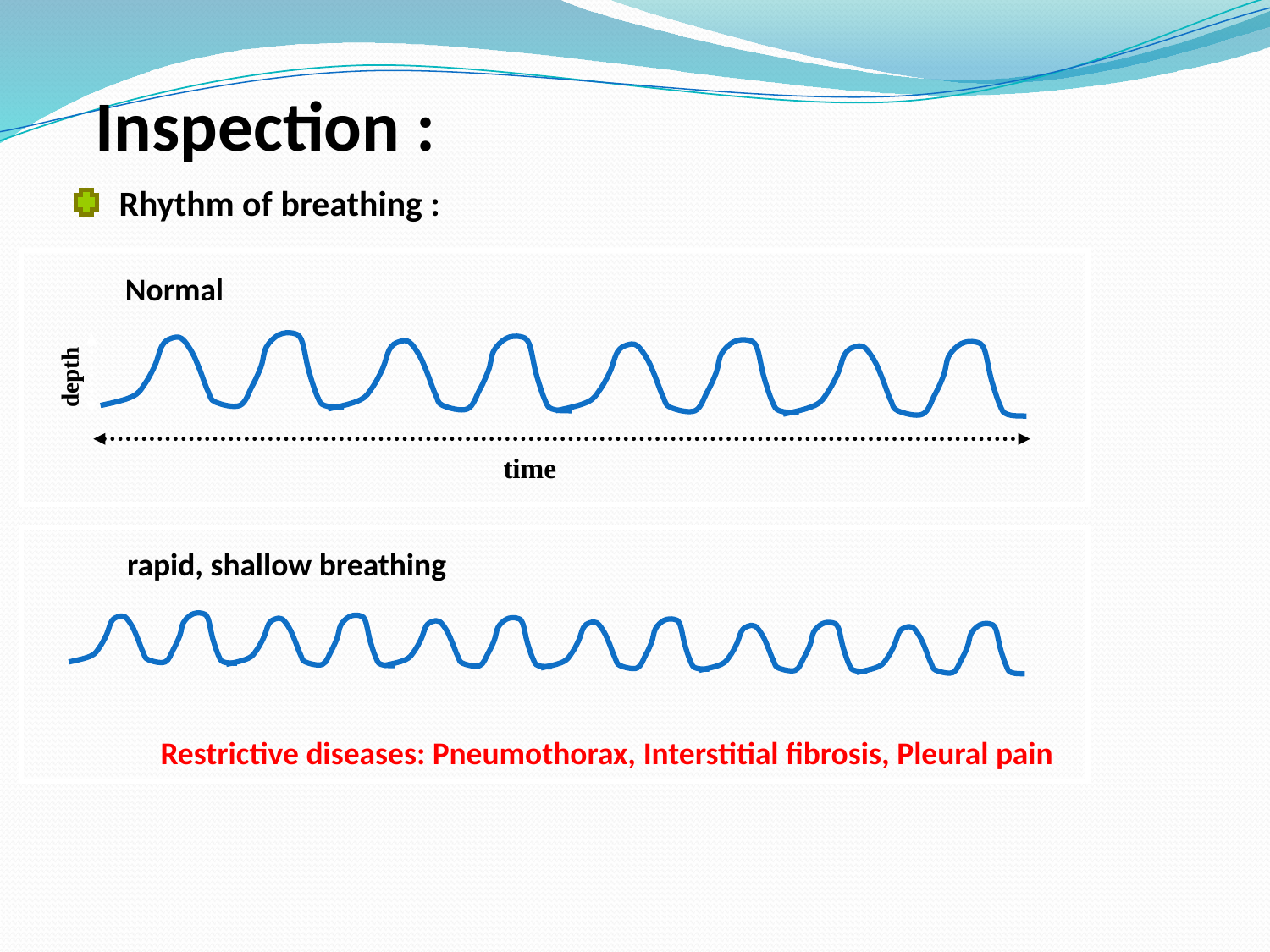

Inspection :
Rhythm of breathing :

Normal

depth

time

rapid, shallow breathing

Restrictive diseases: Pneumothorax, Interstitial fibrosis, Pleural pain